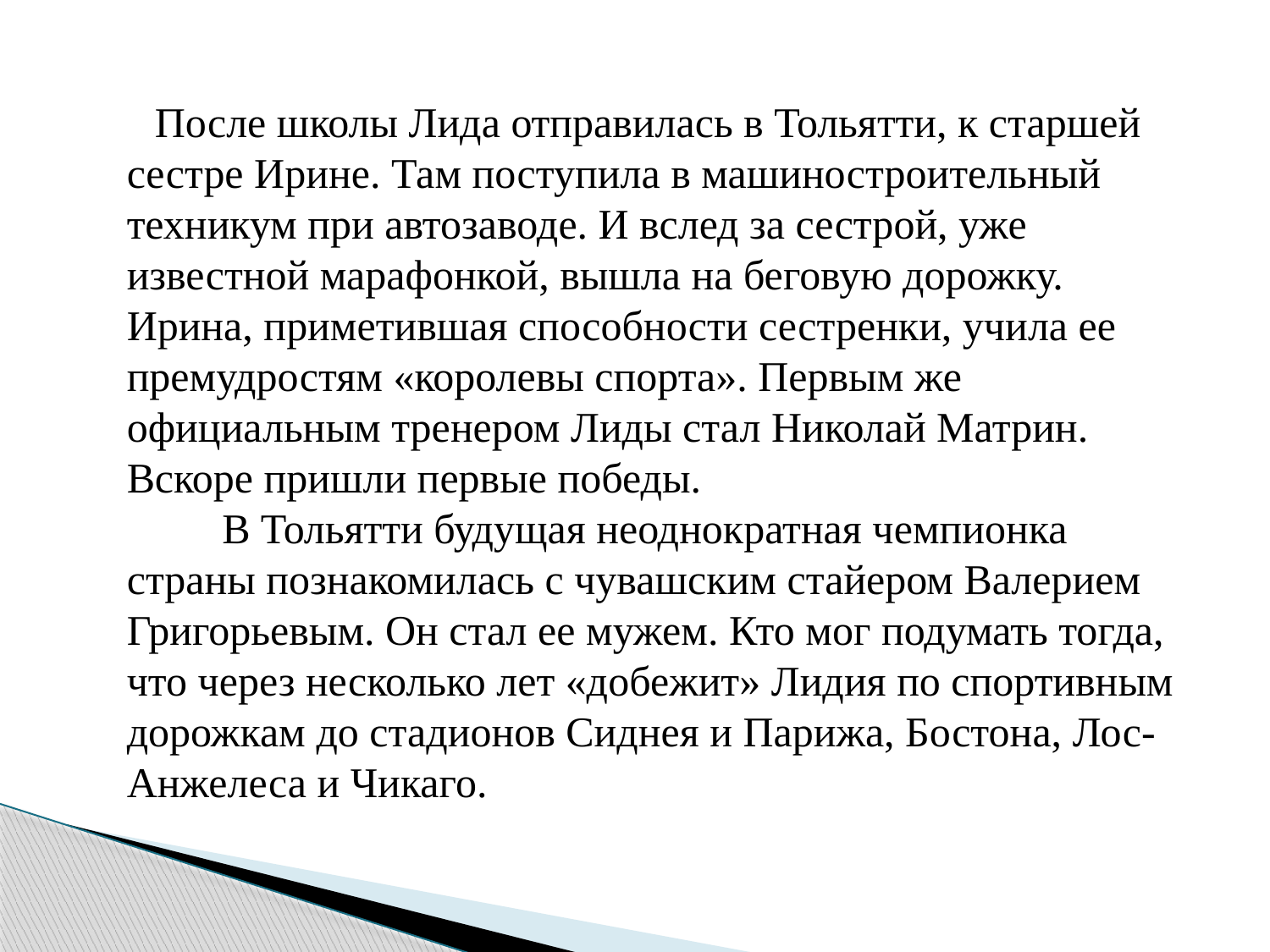

После школы Лида отправилась в Тольятти, к старшей сестре Ирине. Там поступила в машиностроительный техникум при автозаводе. И вслед за сестрой, уже известной марафонкой, вышла на беговую дорожку. Ирина, приметившая способности сестренки, учила ее премудростям «королевы спорта». Первым же официальным тренером Лиды стал Николай Матрин. Вскоре пришли первые победы.
         В Тольятти будущая неоднократная чемпионка страны познакомилась с чувашским стайером Валерием Григорьевым. Он стал ее мужем. Кто мог подумать тогда, что через несколько лет «добежит» Лидия по спортивным дорожкам до стадионов Сиднея и Парижа, Бостона, Лос-Анжелеса и Чикаго.